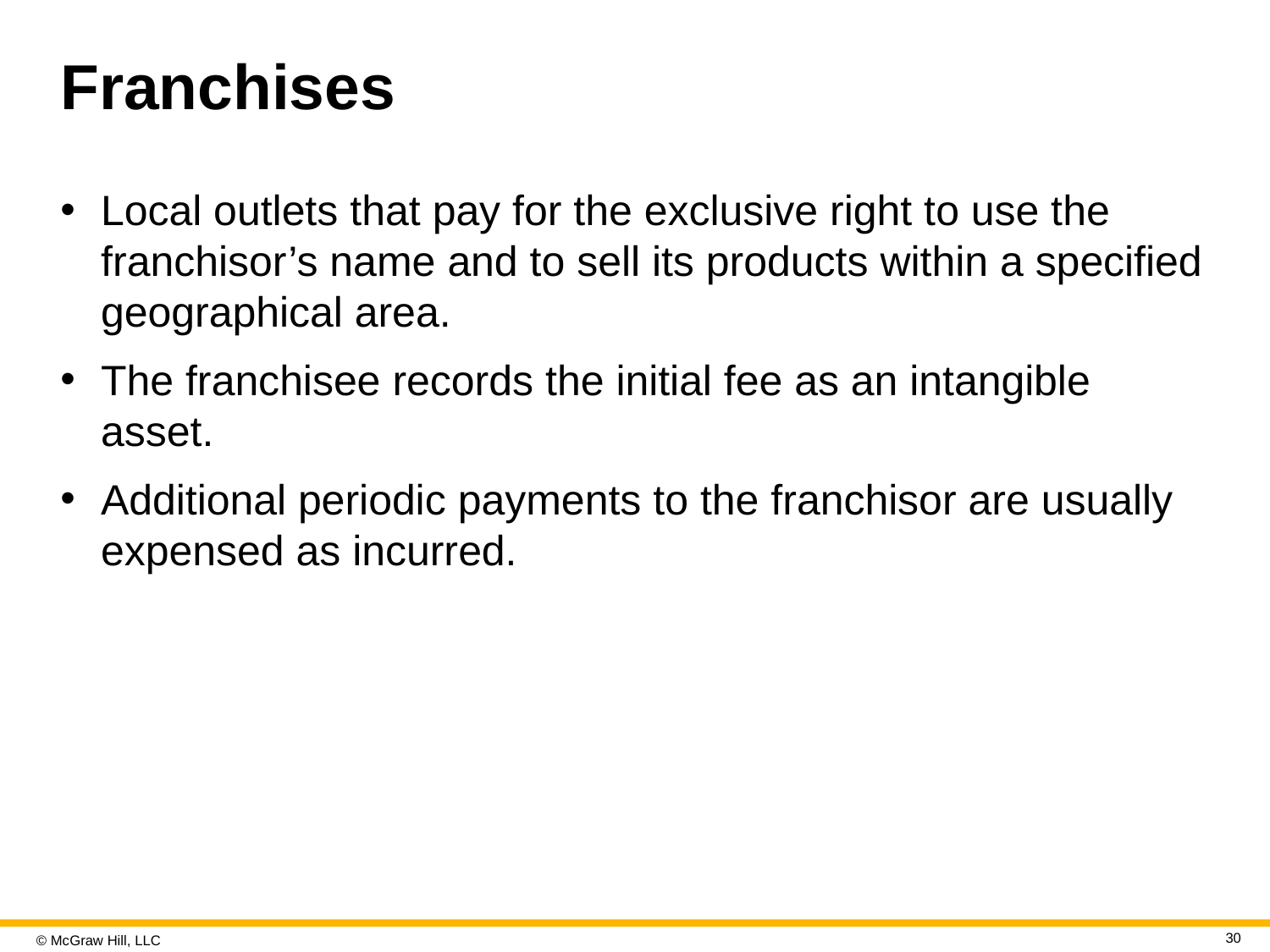

# Franchises
Local outlets that pay for the exclusive right to use the franchisor’s name and to sell its products within a specified geographical area.
The franchisee records the initial fee as an intangible asset.
Additional periodic payments to the franchisor are usually expensed as incurred.
30